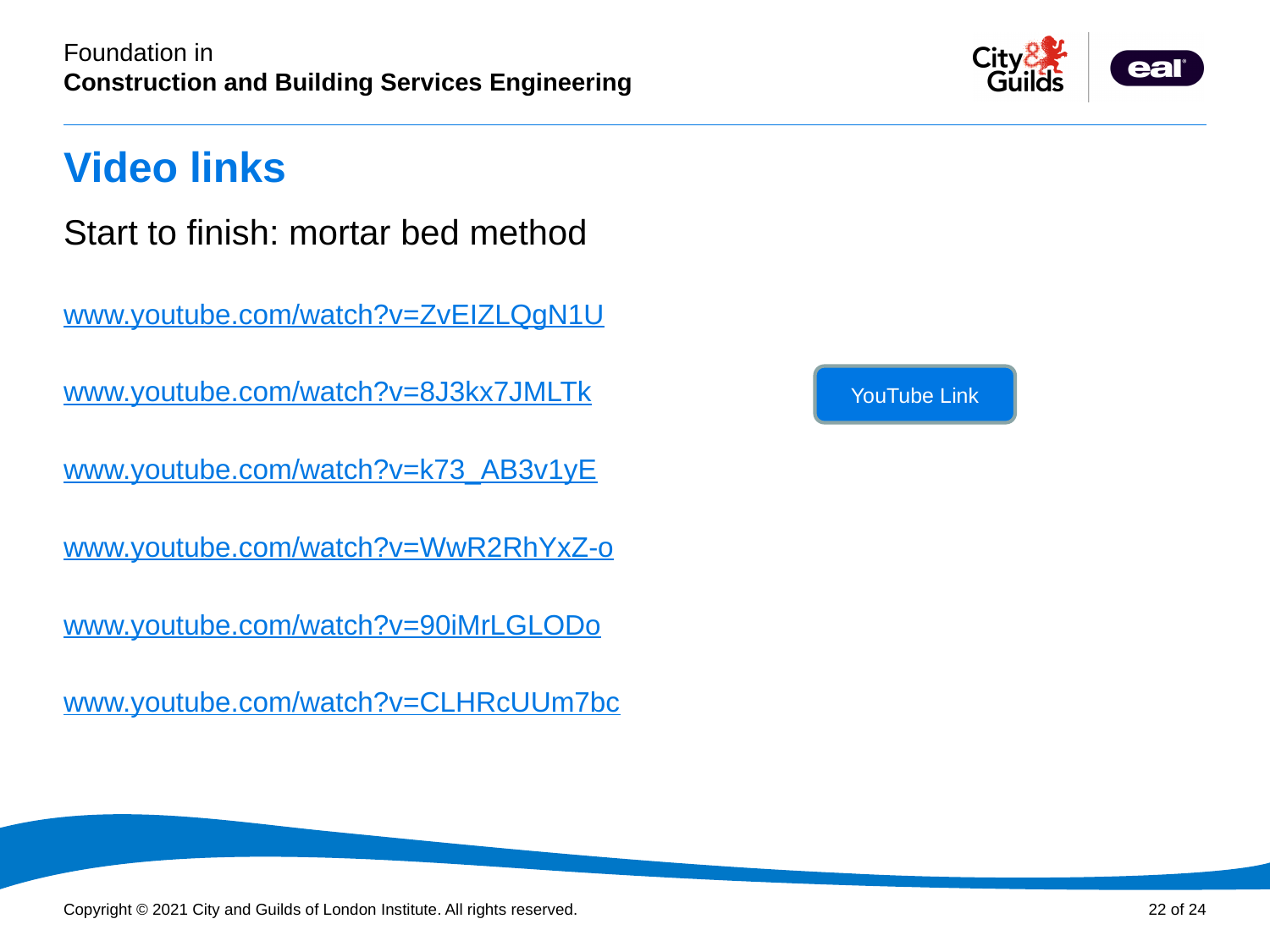

# Video links
Start to finish: mortar bed method
www.youtube.com/watch?v=ZvEIZLQgN1U
www.youtube.com/watch?v=8J3kx7JMLTk
www.youtube.com/watch?v=k73_AB3v1yE
www.youtube.com/watch?v=WwR2RhYxZ-o
www.youtube.com/watch?v=90iMrLGLODo
www.youtube.com/watch?v=CLHRcUUm7bc

YouTube Link